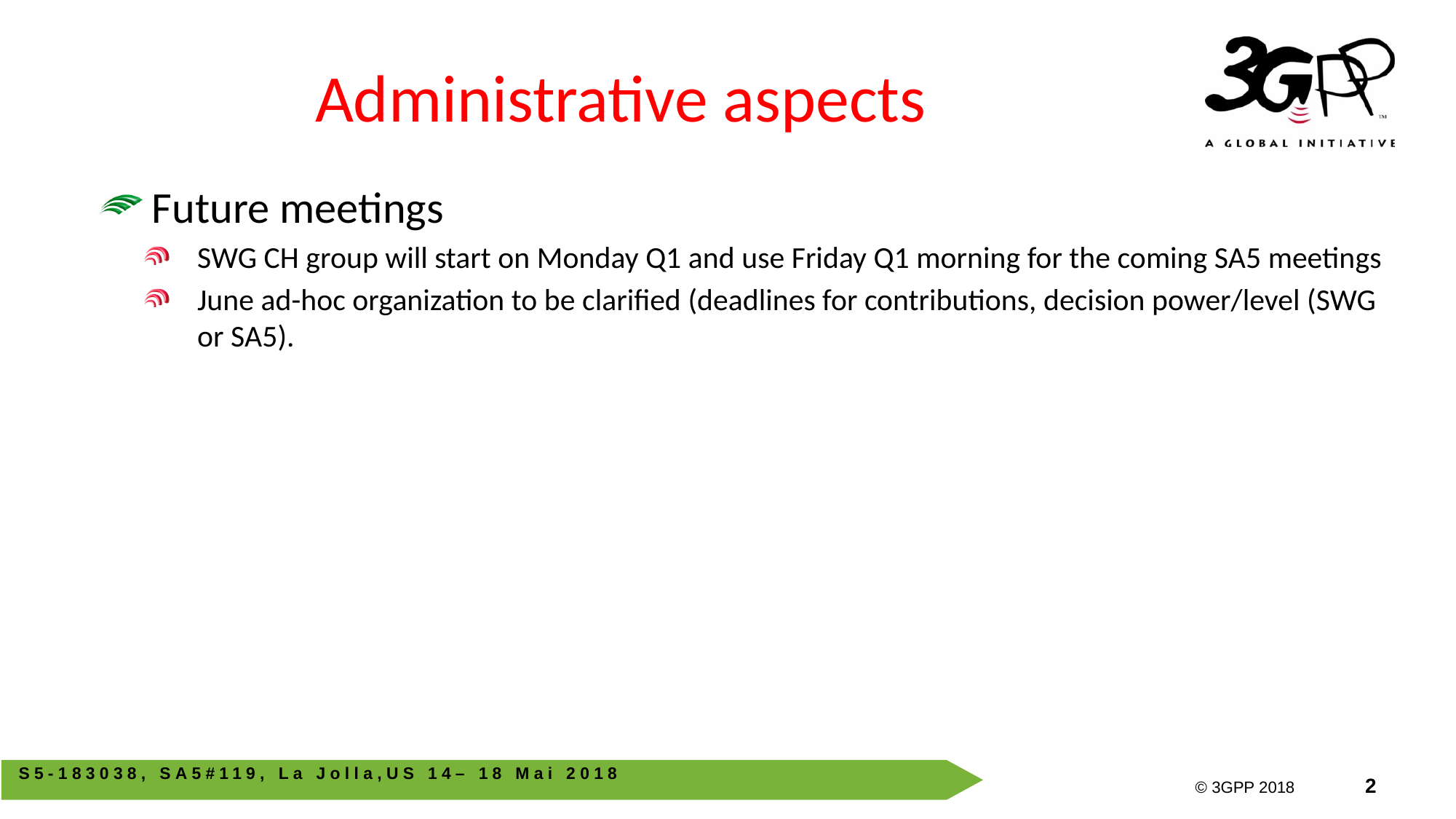

# Administrative aspects
Future meetings
SWG CH group will start on Monday Q1 and use Friday Q1 morning for the coming SA5 meetings
June ad-hoc organization to be clarified (deadlines for contributions, decision power/level (SWG or SA5).